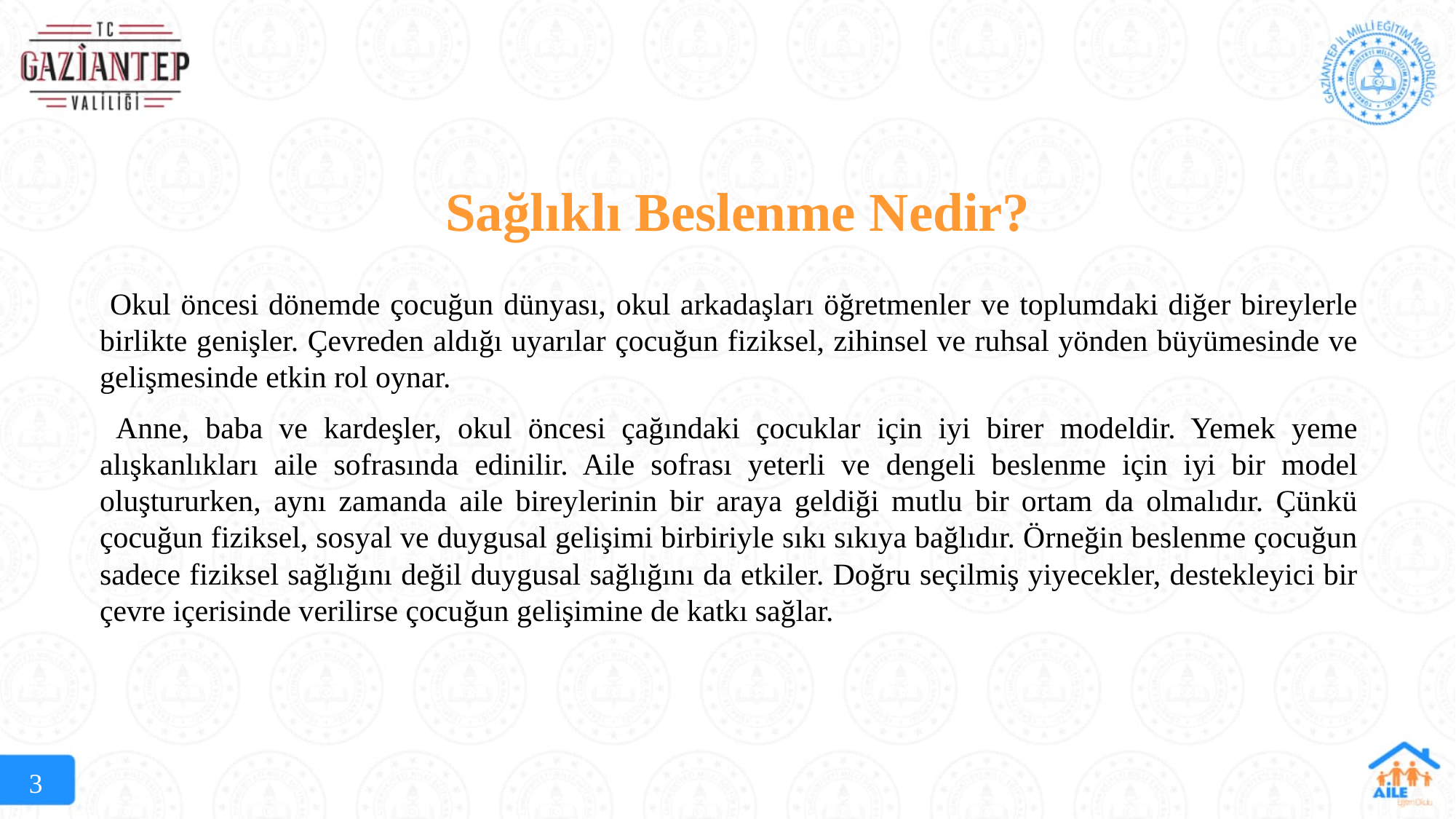

Sağlıklı Beslenme Nedir?
 Okul öncesi dönemde çocuğun dünyası, okul arkadaşları öğretmenler ve toplumdaki diğer bireylerle birlikte genişler. Çevreden aldığı uyarılar çocuğun fiziksel, zihinsel ve ruhsal yönden büyümesinde ve gelişmesinde etkin rol oynar.
 Anne, baba ve kardeşler, okul öncesi çağındaki çocuklar için iyi birer modeldir. Yemek yeme alışkanlıkları aile sofrasında edinilir. Aile sofrası yeterli ve dengeli beslenme için iyi bir model oluştururken, aynı zamanda aile bireylerinin bir araya geldiği mutlu bir ortam da olmalıdır. Çünkü çocuğun fiziksel, sosyal ve duygusal gelişimi birbiriyle sıkı sıkıya bağlıdır. Örneğin beslenme çocuğun sadece fiziksel sağlığını değil duygusal sağlığını da etkiler. Doğru seçilmiş yiyecekler, destekleyici bir çevre içerisinde verilirse çocuğun gelişimine de katkı sağlar.
3